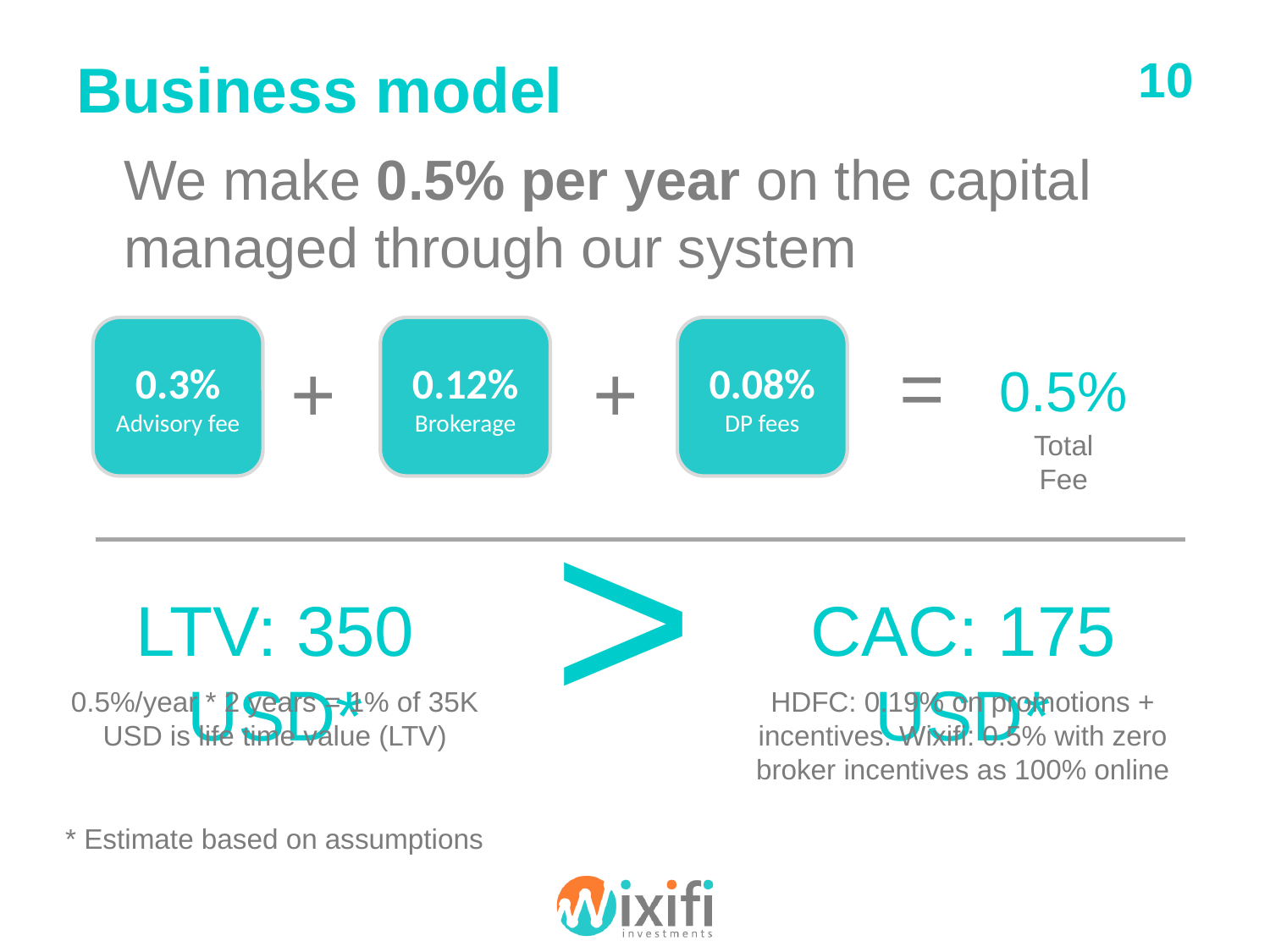

# Business model
10
	We make 0.5% per year on the capital managed through our system
0.3%
Advisory fee
0.12%
Brokerage
0.08%
DP fees
=
+
+
0.5%
Total Fee
>
LTV: 350 USD*
CAC: 175 USD*
0.5%/year * 2 years = 1% of 35K USD is life time value (LTV)
HDFC: 0.19% on promotions + incentives. Wixifi: 0.5% with zero broker incentives as 100% online
* Estimate based on assumptions